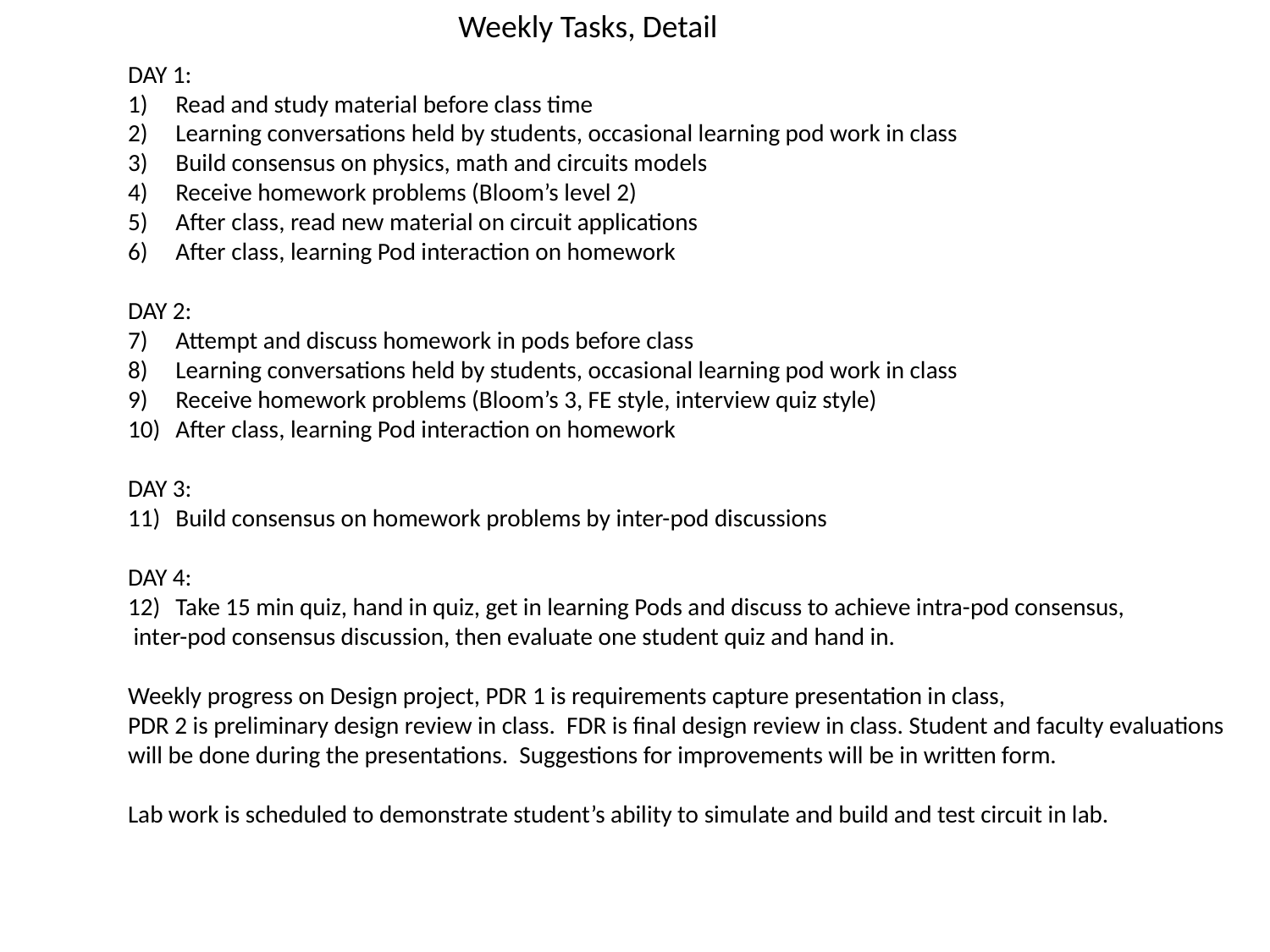

Weekly Tasks, Detail
DAY 1:
Read and study material before class time
Learning conversations held by students, occasional learning pod work in class
Build consensus on physics, math and circuits models
Receive homework problems (Bloom’s level 2)
After class, read new material on circuit applications
After class, learning Pod interaction on homework

DAY 2:
Attempt and discuss homework in pods before class
Learning conversations held by students, occasional learning pod work in class
Receive homework problems (Bloom’s 3, FE style, interview quiz style)
After class, learning Pod interaction on homework

DAY 3:
Build consensus on homework problems by inter-pod discussions

DAY 4:
Take 15 min quiz, hand in quiz, get in learning Pods and discuss to achieve intra-pod consensus,
 inter-pod consensus discussion, then evaluate one student quiz and hand in.

Weekly progress on Design project, PDR 1 is requirements capture presentation in class,
PDR 2 is preliminary design review in class.  FDR is final design review in class. Student and faculty evaluations
will be done during the presentations.  Suggestions for improvements will be in written form.

Lab work is scheduled to demonstrate student’s ability to simulate and build and test circuit in lab.